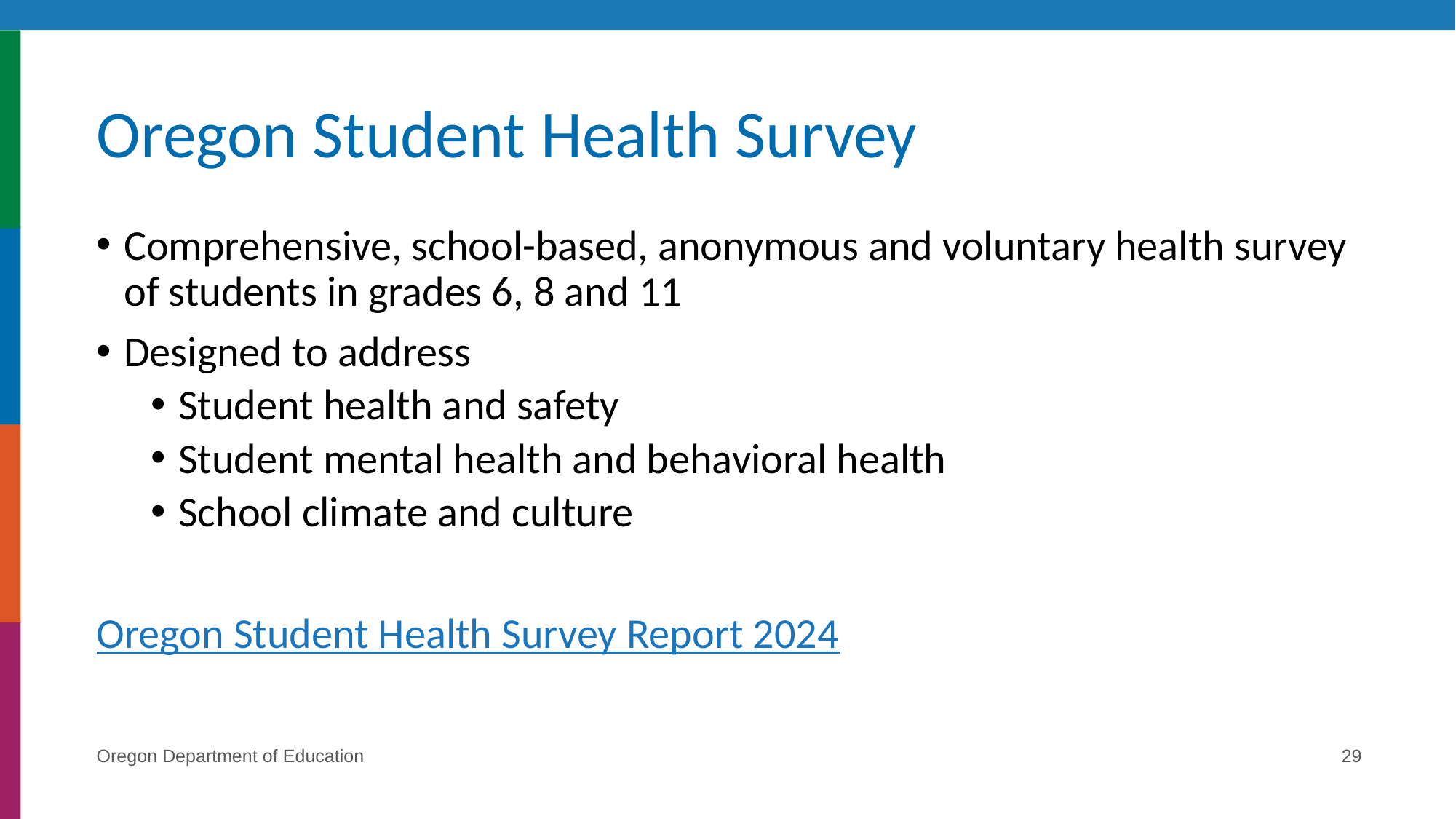

# Oregon Student Health Survey
Comprehensive, school-based, anonymous and voluntary health survey of students in grades 6, 8 and 11
Designed to address
Student health and safety
Student mental health and behavioral health
School climate and culture

Oregon Student Health Survey Report 2024
Oregon Department of Education
29